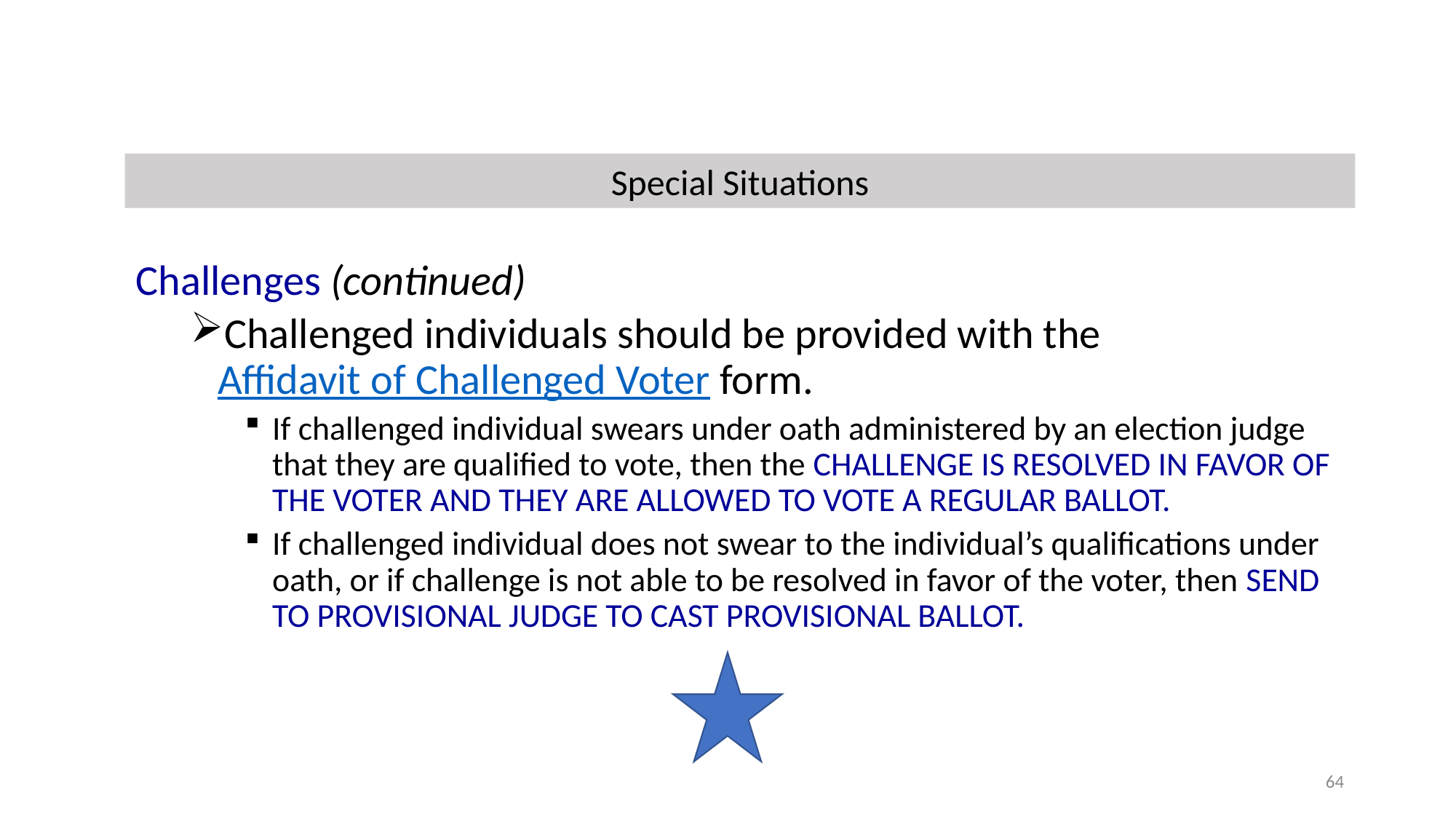

Special Situations
Challenges (continued)
Challenged individuals should be provided with the Affidavit of Challenged Voter form.
If challenged individual swears under oath administered by an election judge that they are qualified to vote, then the CHALLENGE IS RESOLVED IN FAVOR OF THE VOTER AND THEY ARE ALLOWED TO VOTE A REGULAR BALLOT.
If challenged individual does not swear to the individual’s qualifications under oath, or if challenge is not able to be resolved in favor of the voter, then SEND TO PROVISIONAL JUDGE TO CAST PROVISIONAL BALLOT.

64